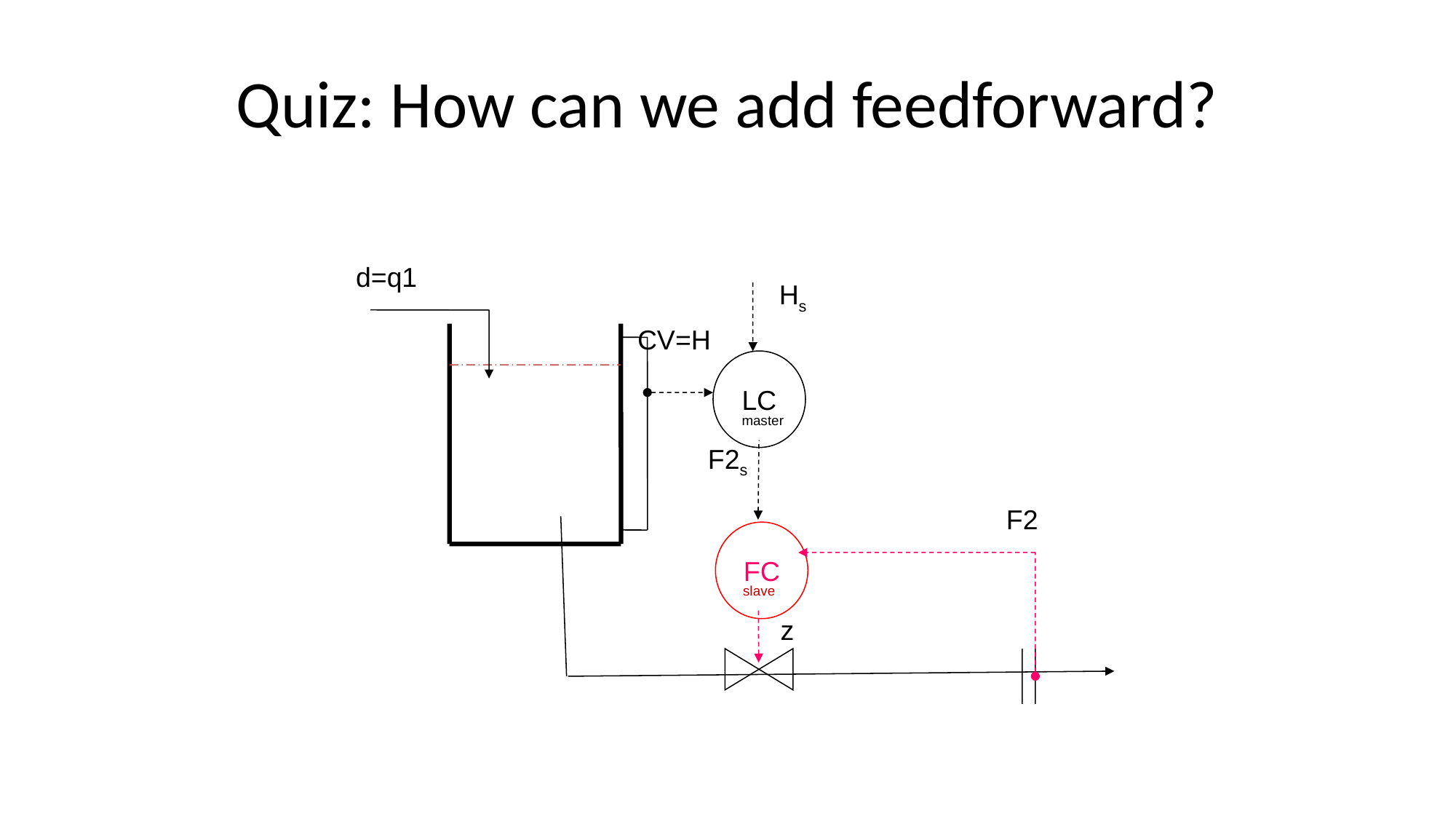

# Quiz: How can we add feedforward?
d=q1
Hs

CV=H

LC

master
F2s

F2

FC

slave

z